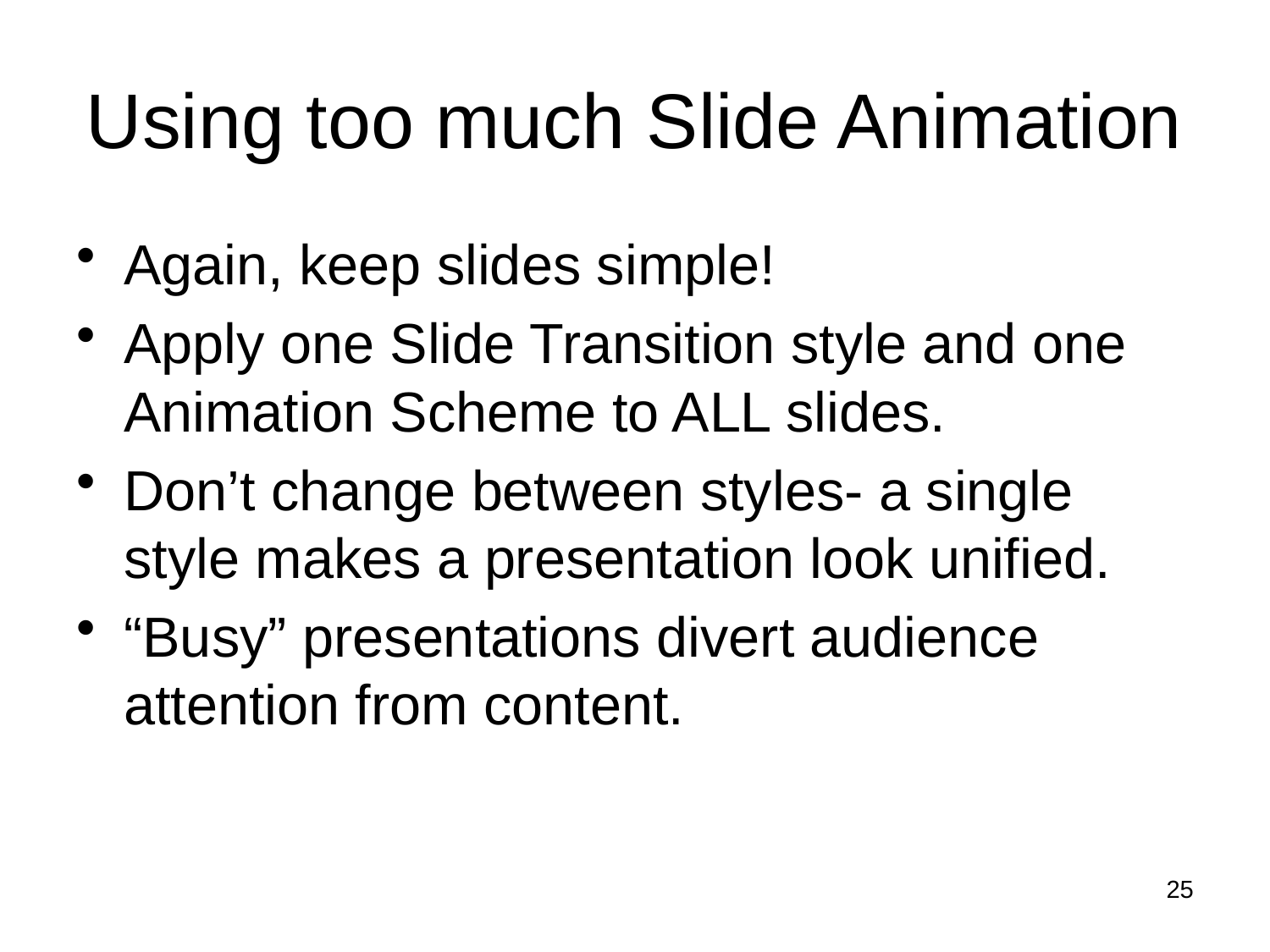

# Using too much Slide Animation
Again, keep slides simple!
Apply one Slide Transition style and one Animation Scheme to ALL slides.
Don’t change between styles- a single style makes a presentation look unified.
“Busy” presentations divert audience attention from content.
25